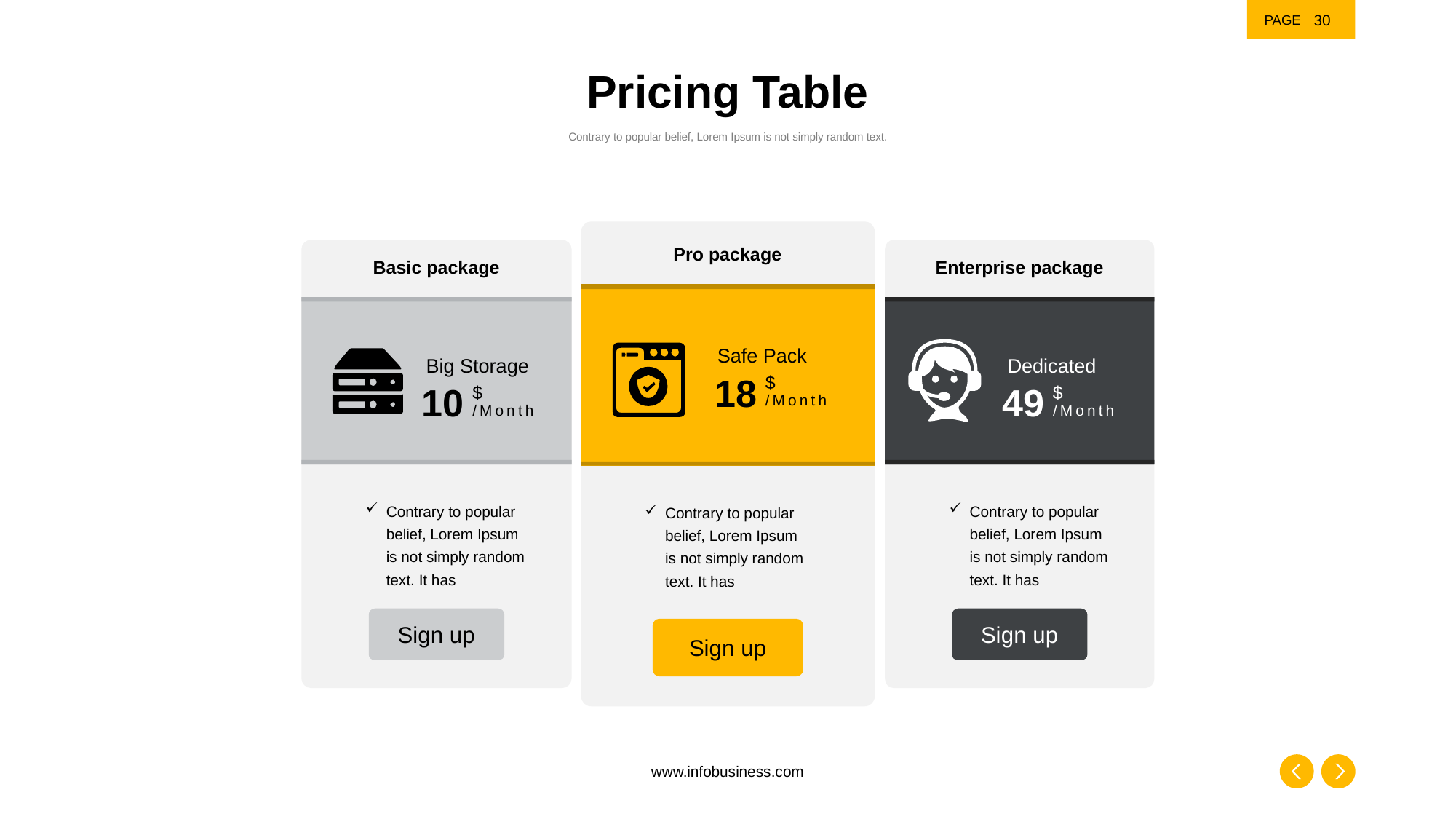

30
# Pricing Table
Contrary to popular belief, Lorem Ipsum is not simply random text.

Pro package

Basic package
Enterprise package

Safe Pack
18
$
/Month

Big Storage
10
$
/Month
Dedicated
49
$
/Month

Contrary to popular belief, Lorem Ipsum is not simply random text. It has
Contrary to popular belief, Lorem Ipsum is not simply random text. It has
Contrary to popular belief, Lorem Ipsum is not simply random text. It has

Sign up
Sign up

Sign up
www.infobusiness.com